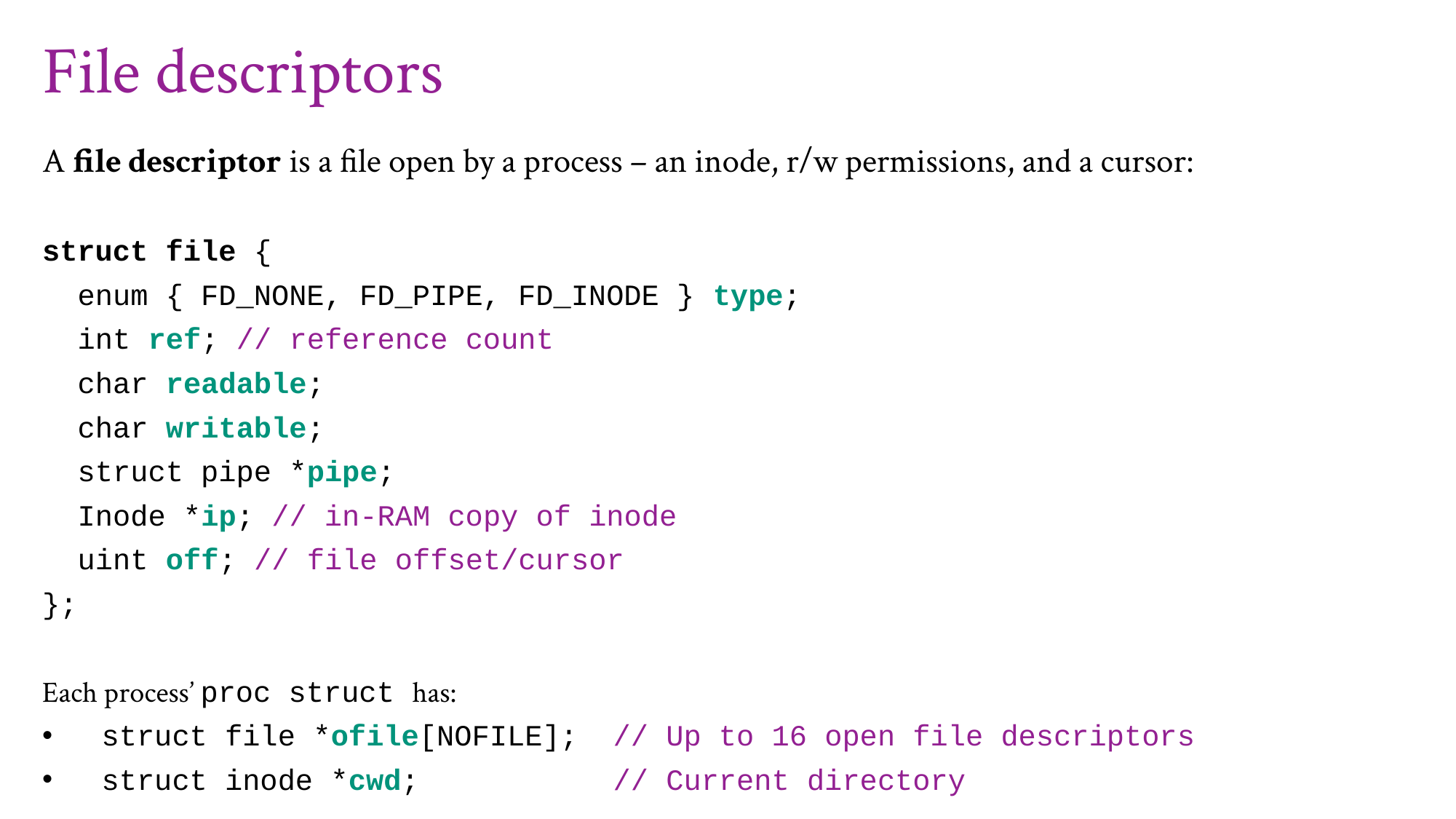

# File descriptors
A file descriptor is a file open by a process – an inode, r/w permissions, and a cursor:

struct file {
  enum { FD_NONE, FD_PIPE, FD_INODE } type;
  int ref; // reference count
  char readable;
  char writable;
  struct pipe *pipe;
  Inode *ip; // in-RAM copy of inode
  uint off; // file offset/cursor
};

Each process’ proc struct has:
  struct file *ofile[NOFILE];  // Up to 16 open file descriptors
  struct inode *cwd;           // Current directory